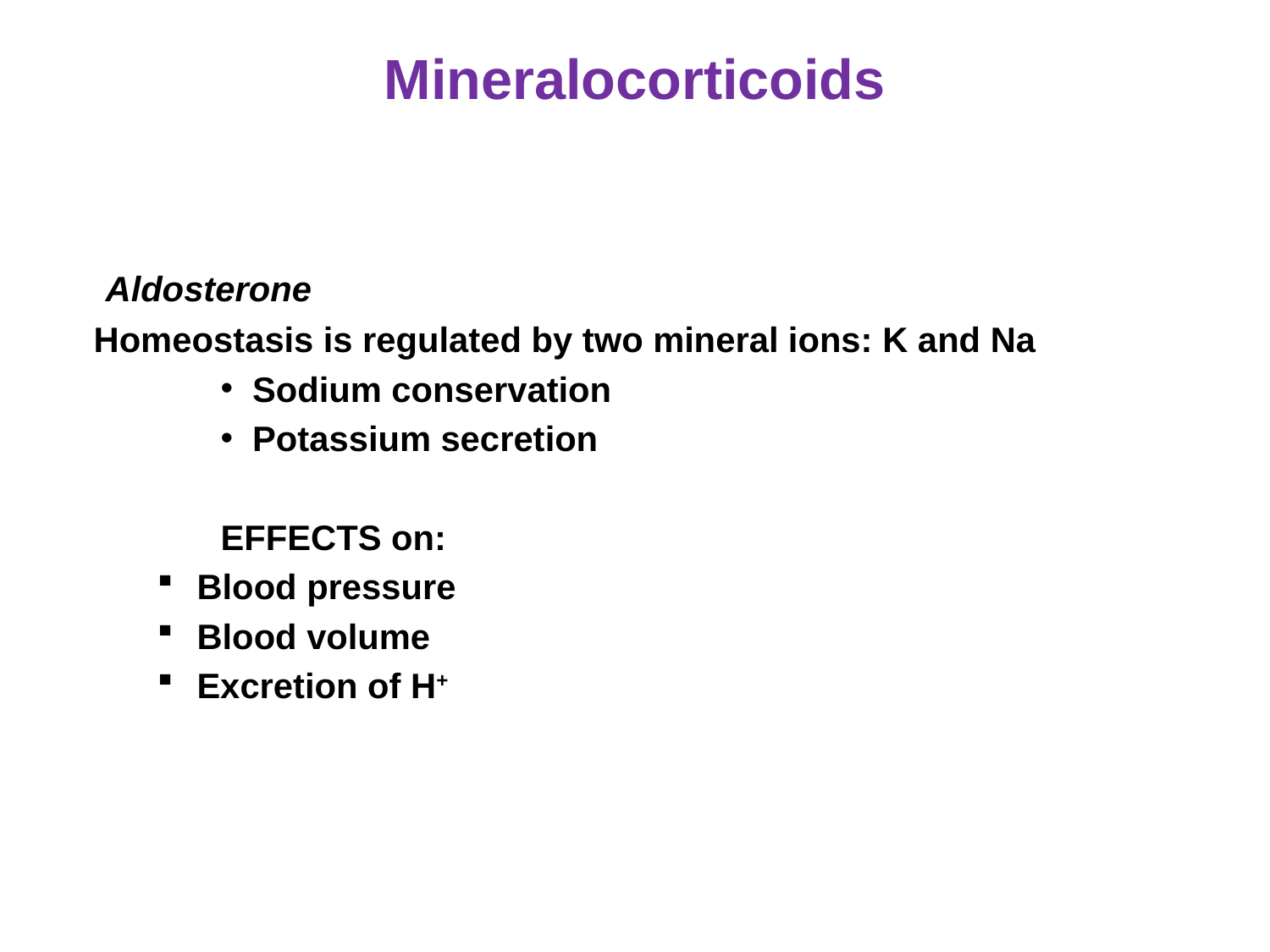

# Mineralocorticoids

 Aldosterone
Homeostasis is regulated by two mineral ions: K and Na
Sodium conservation
Potassium secretion

EFFECTS on:
Blood pressure
Blood volume
Excretion of H+